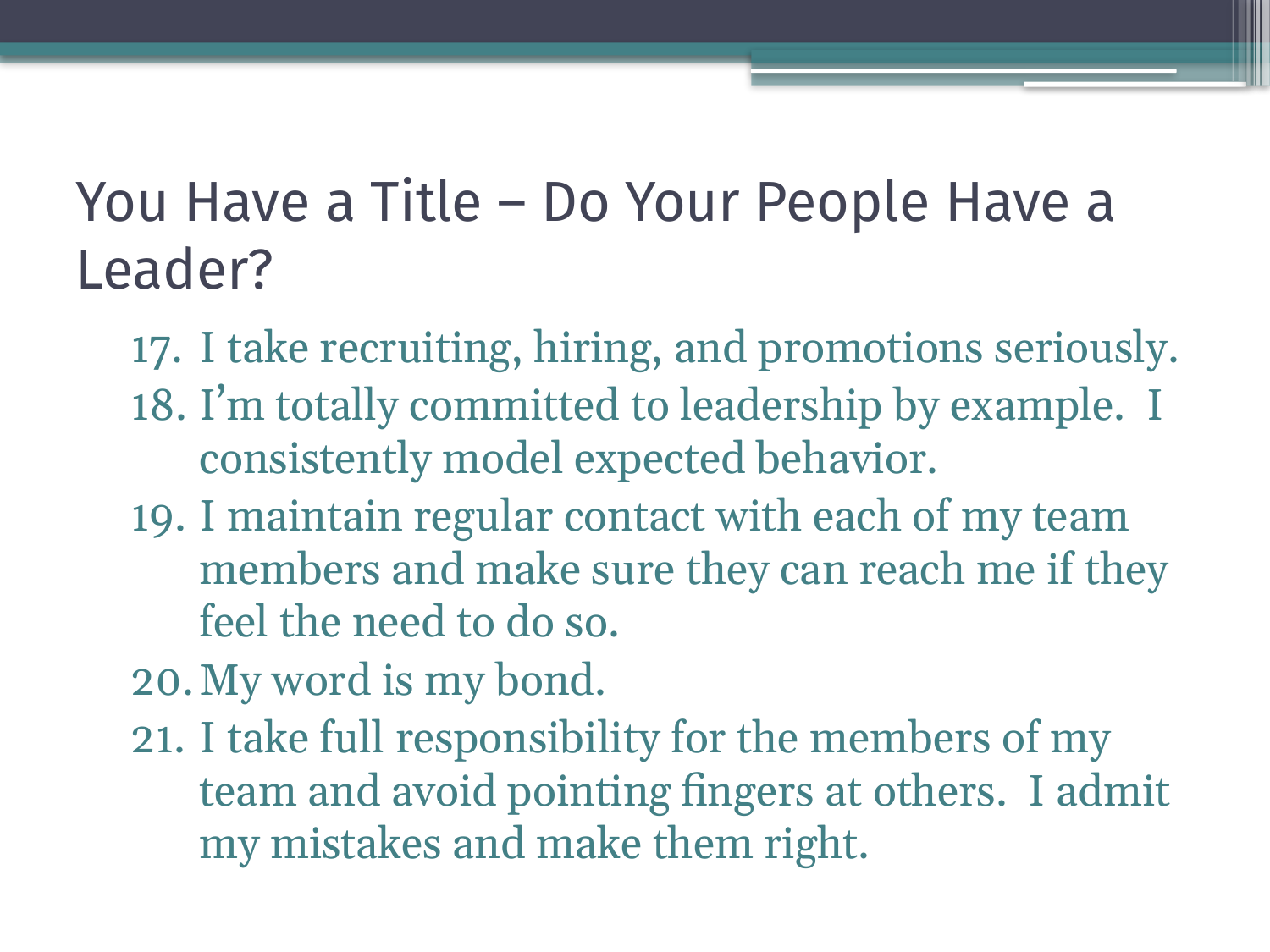

# You Have a Title – Do Your People Have a Leader?
I take recruiting, hiring, and promotions seriously.
I’m totally committed to leadership by example.  I consistently model expected behavior.
I maintain regular contact with each of my team members and make sure they can reach me if they feel the need to do so.
My word is my bond.
I take full responsibility for the members of my team and avoid pointing fingers at others.  I admit my mistakes and make them right.